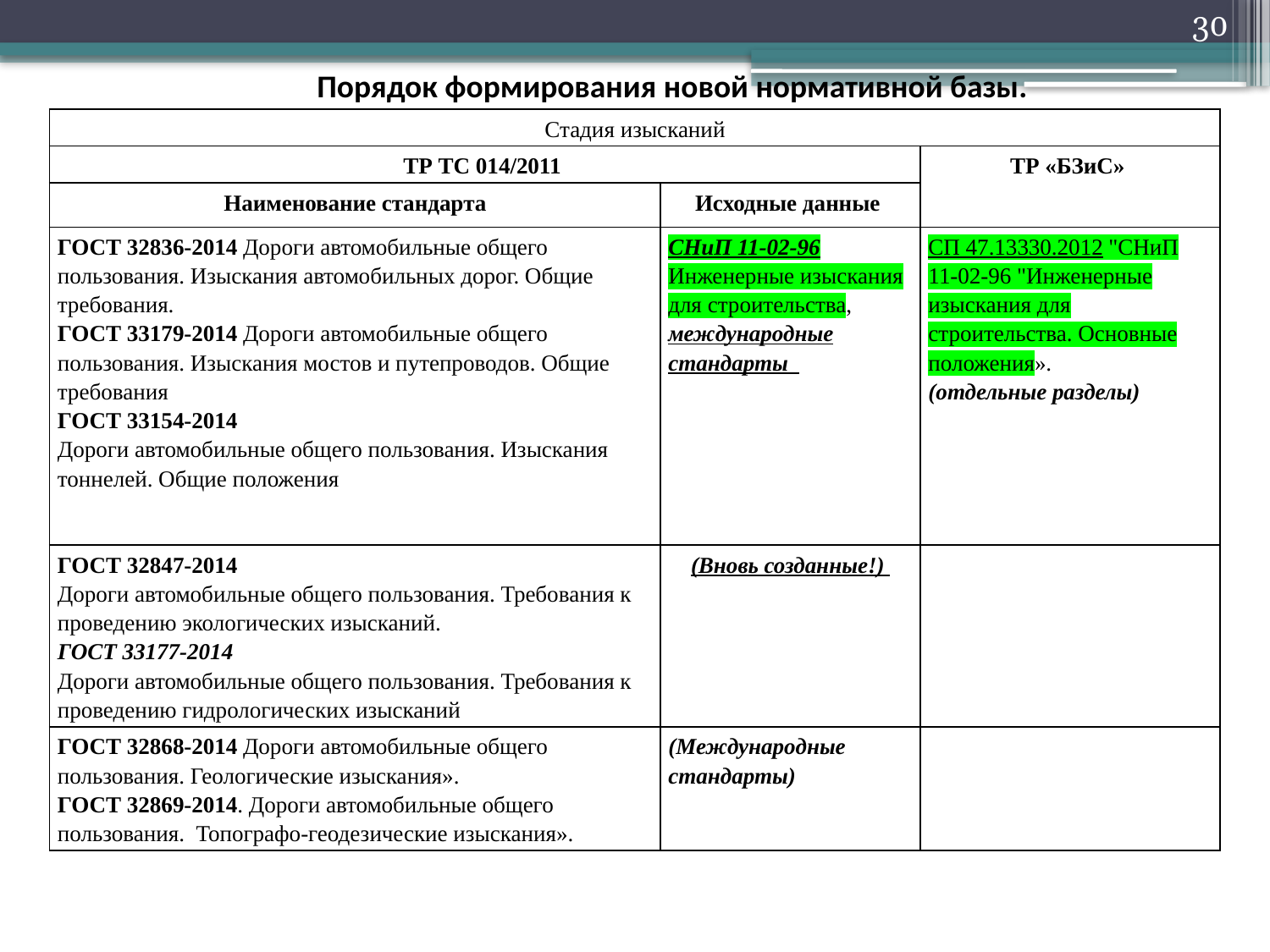

30
Порядок формирования новой нормативной базы.
| Стадия изысканий |  |  |
| --- | --- | --- |
| ТР ТС 014/2011 |  | ТР «БЗиС» |
| Наименование стандарта | Исходные данные |  |
| ГОСТ 32836-2014 Дороги автомобильные общего пользования. Изыскания автомобильных дорог. Общие требования. ГОСТ 33179-2014 Дороги автомобильные общего пользования. Изыскания мостов и путепроводов. Общие требования ГОСТ 33154-2014 Дороги автомобильные общего пользования. Изыскания тоннелей. Общие положения | СНиП 11-02-96 Инженерные изыскания для строительства, международные стандарты | СП 47.13330.2012 "СНиП 11-02-96 "Инженерные изыскания для строительства. Основные положения». (отдельные разделы) |
| ГОСТ 32847-2014 Дороги автомобильные общего пользования. Требования к проведению экологических изысканий. ГОСТ 33177-2014 Дороги автомобильные общего пользования. Требования к проведению гидрологических изысканий | (Вновь созданные!) |  |
| ГОСТ 32868-2014 Дороги автомобильные общего пользования. Геологические изыскания». ГОСТ 32869-2014. Дороги автомобильные общего пользования. Топографо-геодезические изыскания». | (Международные стандарты) |  |